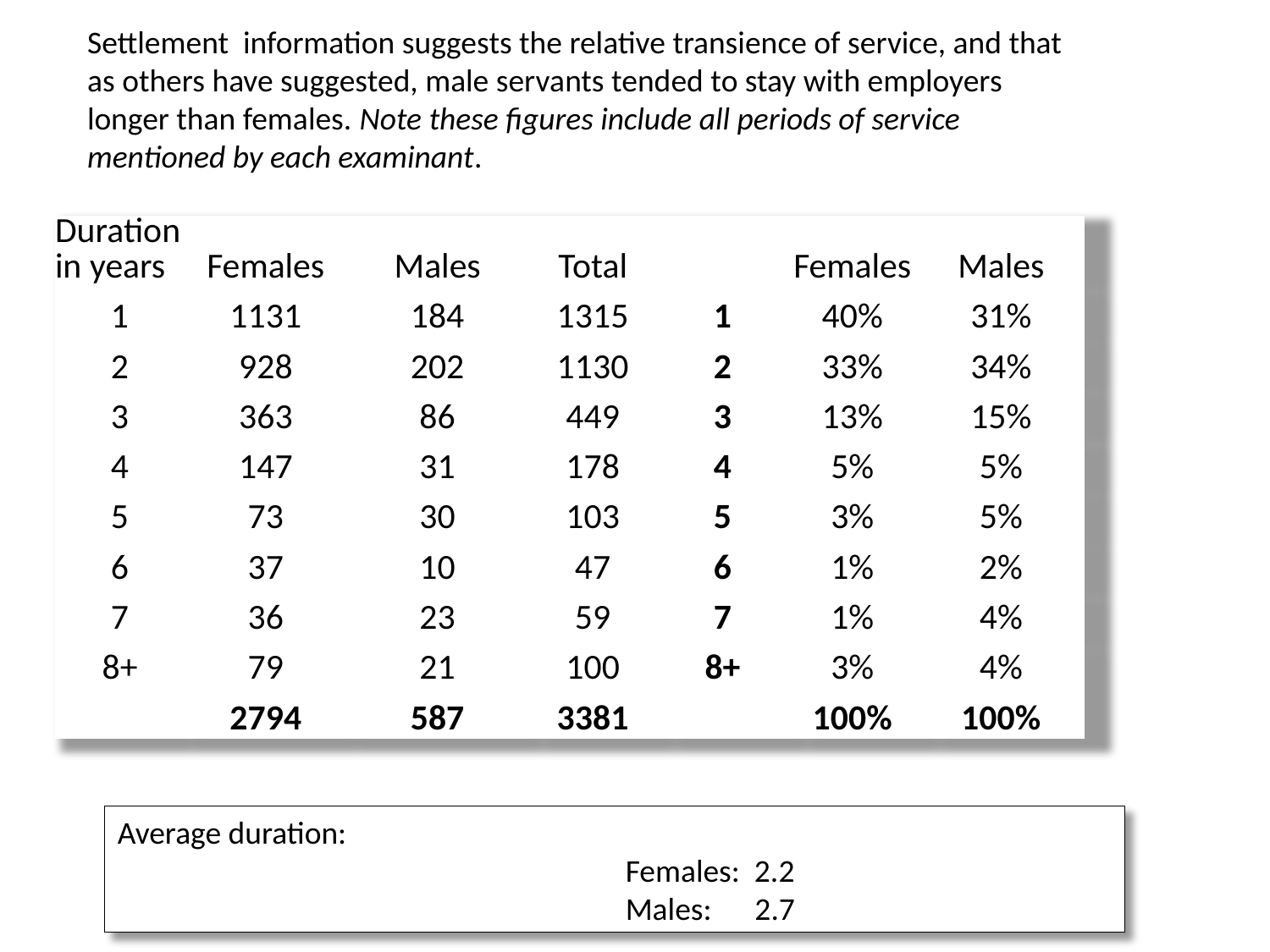

Settlement  information suggests the relative transience of service, and that  as others have suggested, male servants tended to stay with employers longer than females. Note these figures include all periods of service mentioned by each examinant.
| Duration in years | Females | Males | Total |  | Females | Males |
| --- | --- | --- | --- | --- | --- | --- |
| 1 | 1131 | 184 | 1315 | 1 | 40% | 31% |
| 2 | 928 | 202 | 1130 | 2 | 33% | 34% |
| 3 | 363 | 86 | 449 | 3 | 13% | 15% |
| 4 | 147 | 31 | 178 | 4 | 5% | 5% |
| 5 | 73 | 30 | 103 | 5 | 3% | 5% |
| 6 | 37 | 10 | 47 | 6 | 1% | 2% |
| 7 | 36 | 23 | 59 | 7 | 1% | 4% |
| 8+ | 79 | 21 | 100 | 8+ | 3% | 4% |
|  | 2794 | 587 | 3381 |  | 100% | 100% |
Average duration:
Females:  2.2
Males:      2.7